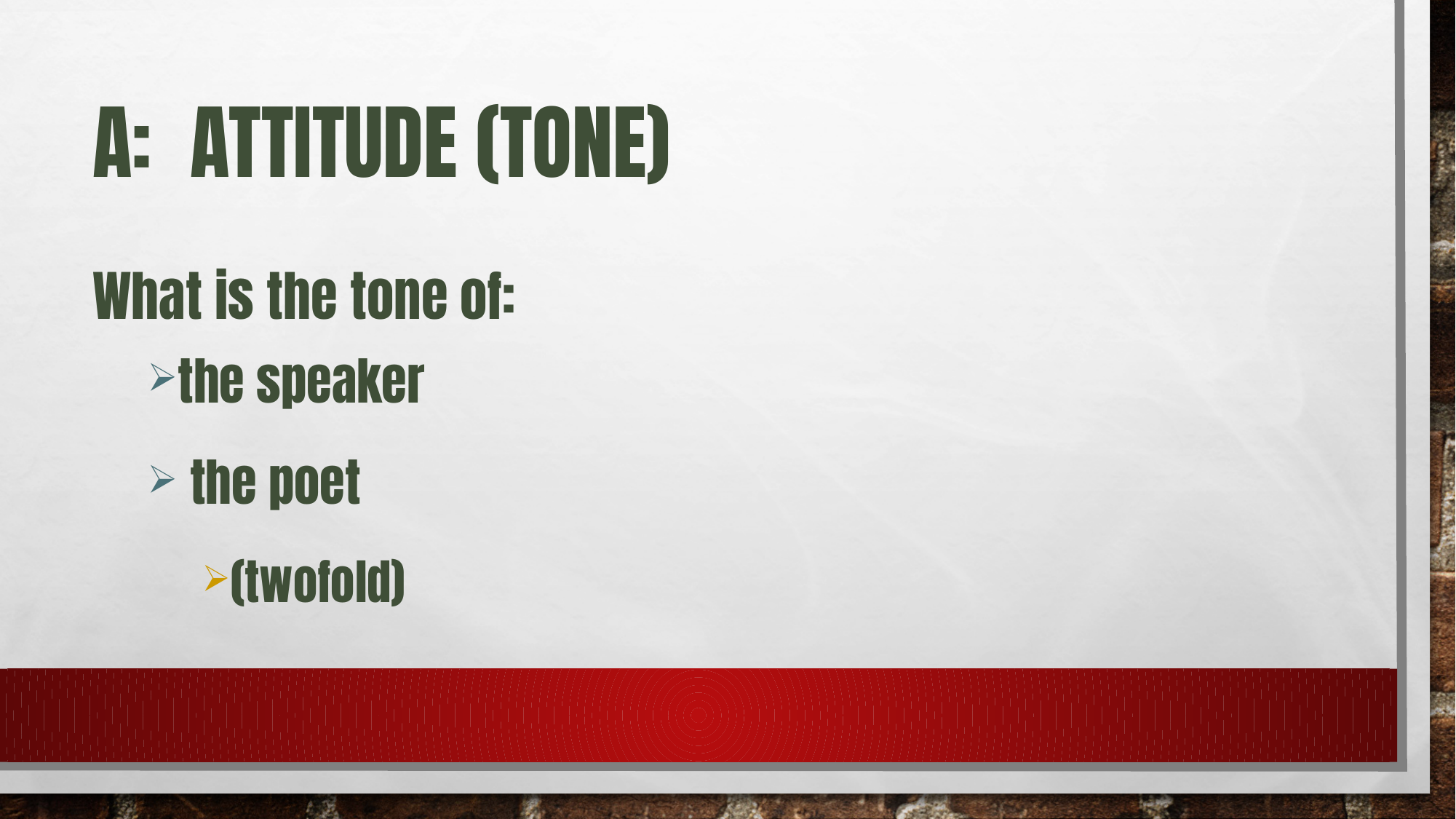

# A:  ATTITUDE (TONE)
What is the tone of:
the speaker
 the poet
(twofold)